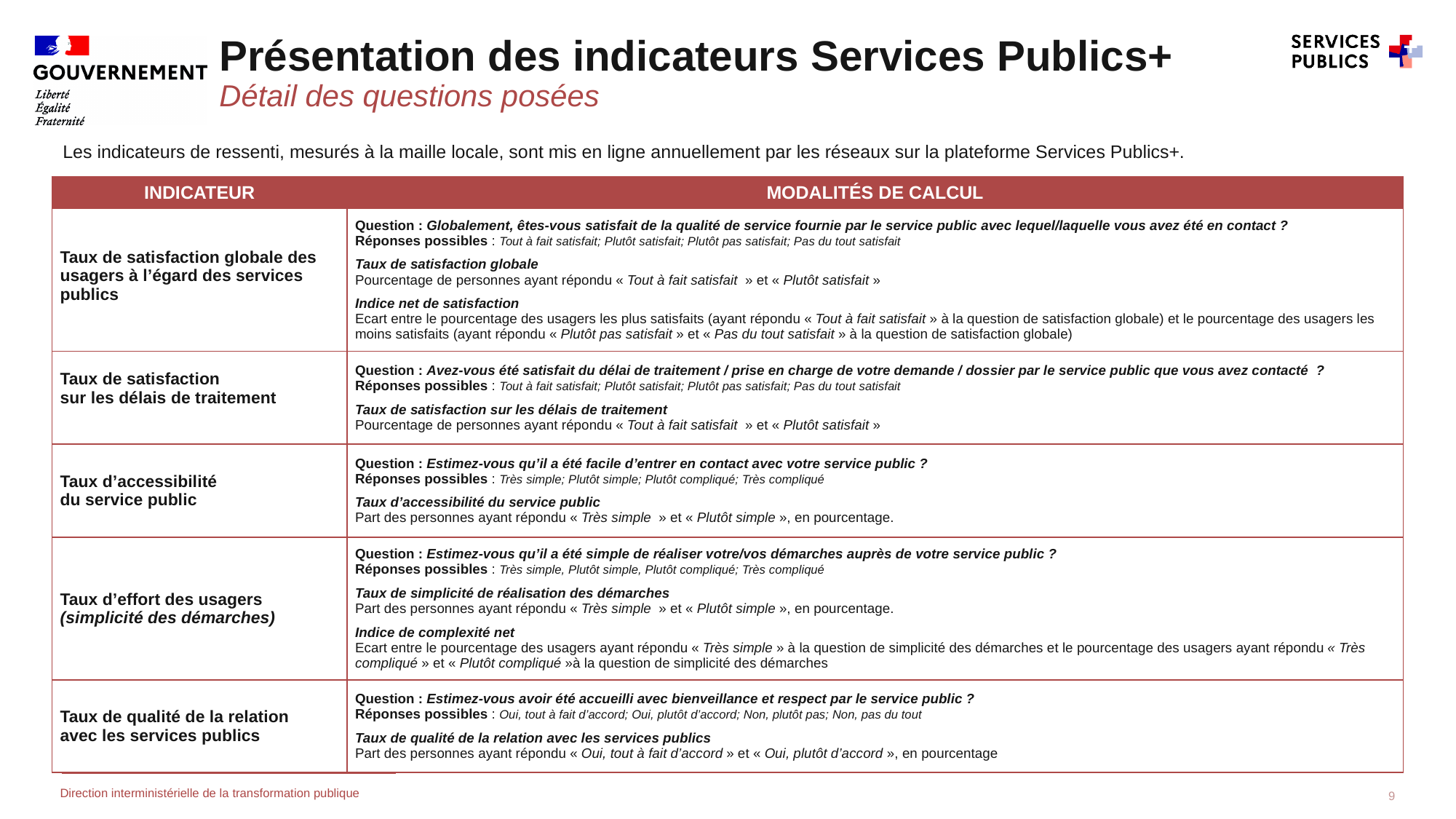

Présentation des indicateurs Services Publics+
Détail des questions posées
Les indicateurs de ressenti, mesurés à la maille locale, sont mis en ligne annuellement par les réseaux sur la plateforme Services Publics+.
| INDICATEUR | MODALITÉS DE CALCUL |
| --- | --- |
| Taux de satisfaction globale des usagers à l’égard des services publics | Question : Globalement, êtes-vous satisfait de la qualité de service fournie par le service public avec lequel/laquelle vous avez été en contact ? Réponses possibles : Tout à fait satisfait; Plutôt satisfait; Plutôt pas satisfait; Pas du tout satisfait Taux de satisfaction globale Pourcentage de personnes ayant répondu « Tout à fait satisfait » et « Plutôt satisfait » Indice net de satisfaction Ecart entre le pourcentage des usagers les plus satisfaits (ayant répondu « Tout à fait satisfait » à la question de satisfaction globale) et le pourcentage des usagers les moins satisfaits (ayant répondu « Plutôt pas satisfait » et « Pas du tout satisfait » à la question de satisfaction globale) |
| Taux de satisfaction sur les délais de traitement | Question : Avez-vous été satisfait du délai de traitement / prise en charge de votre demande / dossier par le service public que vous avez contacté ? Réponses possibles : Tout à fait satisfait; Plutôt satisfait; Plutôt pas satisfait; Pas du tout satisfait Taux de satisfaction sur les délais de traitement Pourcentage de personnes ayant répondu « Tout à fait satisfait » et « Plutôt satisfait » |
| Taux d’accessibilité du service public | Question : Estimez-vous qu’il a été facile d’entrer en contact avec votre service public ? Réponses possibles : Très simple; Plutôt simple; Plutôt compliqué; Très compliqué Taux d’accessibilité du service public Part des personnes ayant répondu « Très simple » et « Plutôt simple », en pourcentage. |
| Taux d’effort des usagers (simplicité des démarches) | Question : Estimez-vous qu’il a été simple de réaliser votre/vos démarches auprès de votre service public ? Réponses possibles : Très simple, Plutôt simple, Plutôt compliqué; Très compliqué Taux de simplicité de réalisation des démarches Part des personnes ayant répondu « Très simple » et « Plutôt simple », en pourcentage. Indice de complexité net Ecart entre le pourcentage des usagers ayant répondu « Très simple » à la question de simplicité des démarches et le pourcentage des usagers ayant répondu « Très compliqué » et « Plutôt compliqué »à la question de simplicité des démarches |
| Taux de qualité de la relation avec les services publics | Question : Estimez-vous avoir été accueilli avec bienveillance et respect par le service public ? Réponses possibles : Oui, tout à fait d’accord; Oui, plutôt d’accord; Non, plutôt pas; Non, pas du tout Taux de qualité de la relation avec les services publics Part des personnes ayant répondu « Oui, tout à fait d’accord » et « Oui, plutôt d’accord », en pourcentage |
9